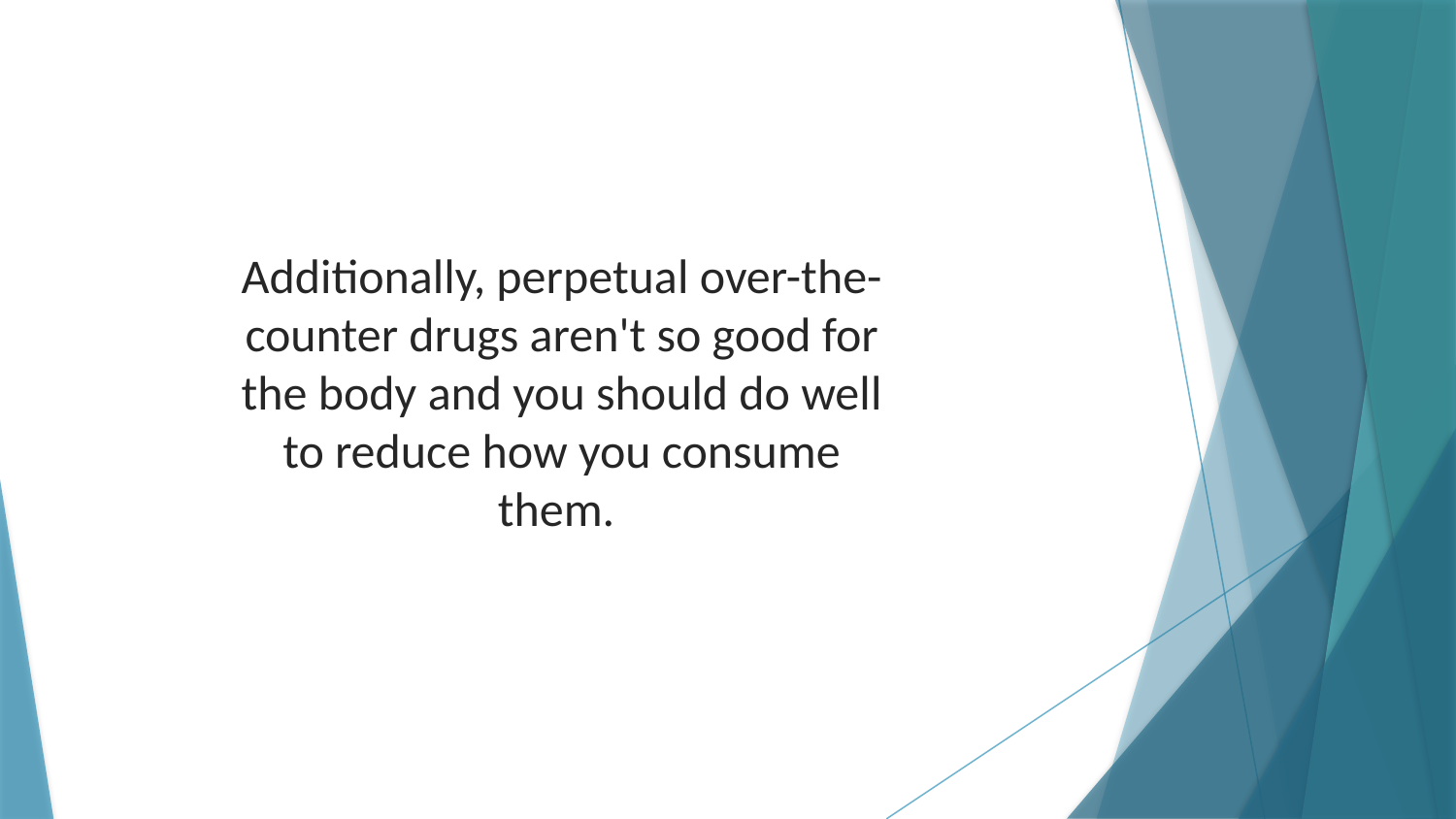

Additionally, perpetual over-the-counter drugs aren't so good for the body and you should do well to reduce how you consume them.